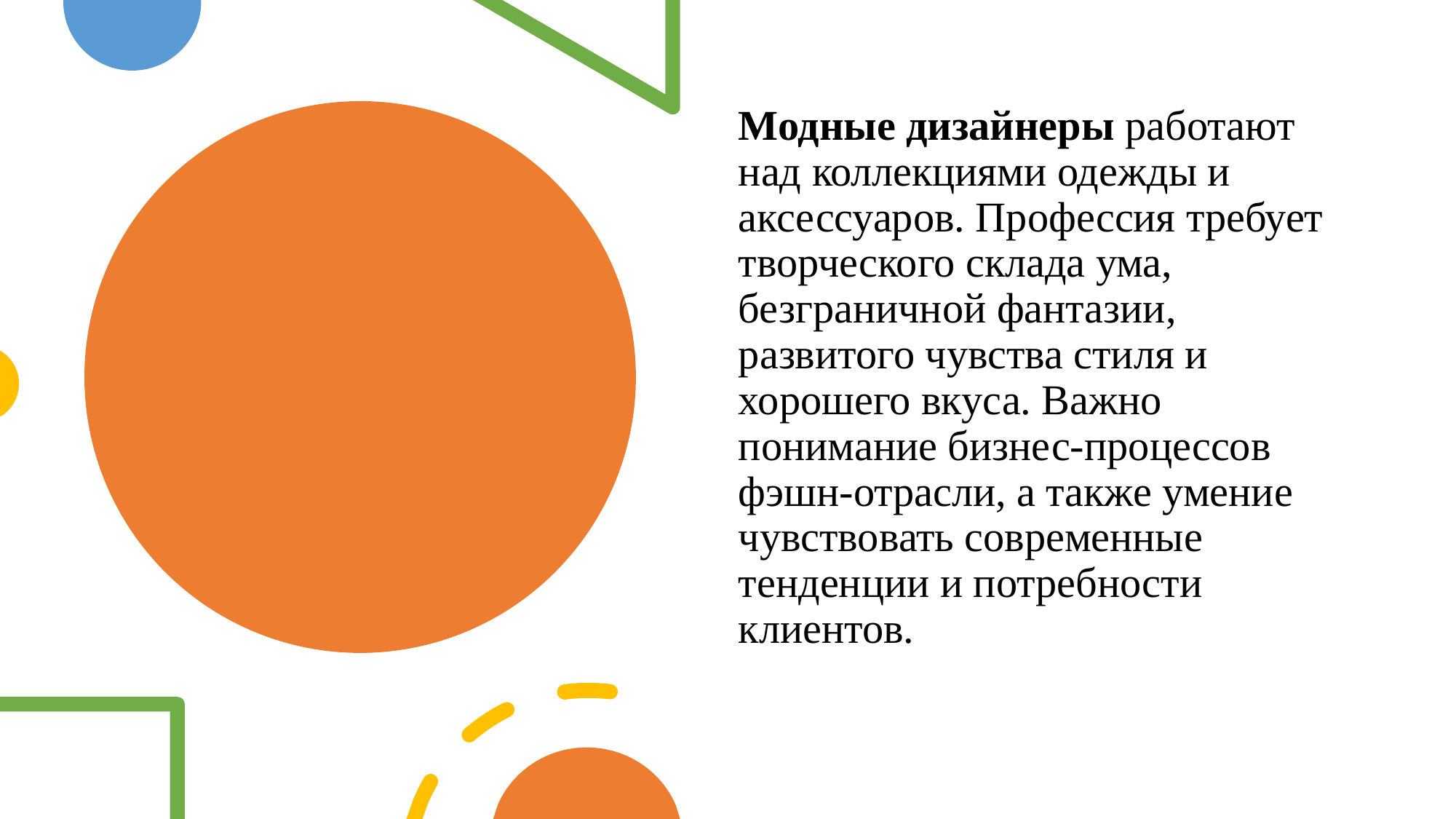

Модные дизайнеры работают над коллекциями одежды и аксессуаров. Профессия требует творческого склада ума, безграничной фантазии, развитого чувства стиля и хорошего вкуса. Важно понимание бизнес-процессов фэшн-отрасли, а также умение чувствовать современные тенденции и потребности клиентов.